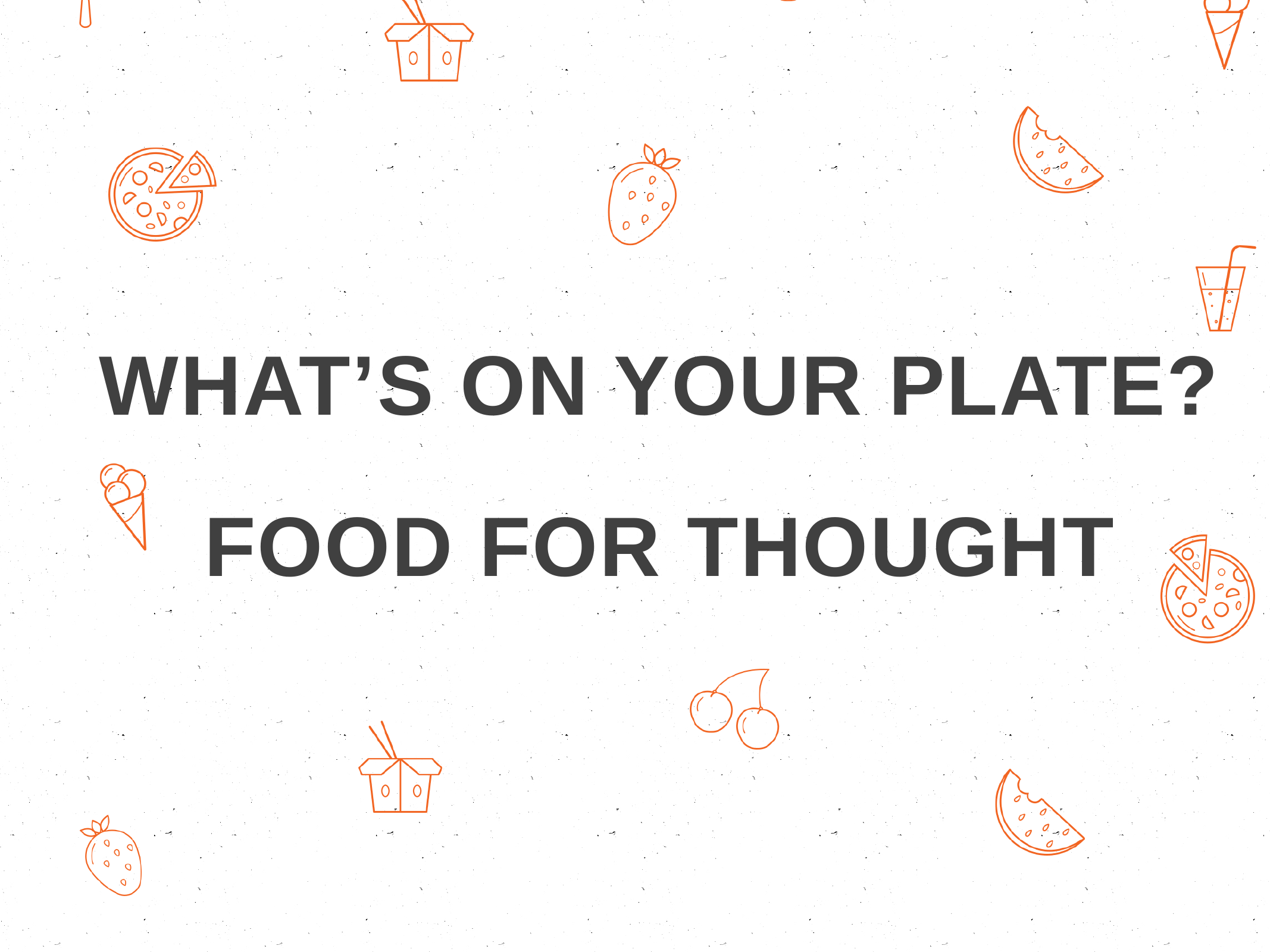

# What’s On Your Plate?
Food For Thought